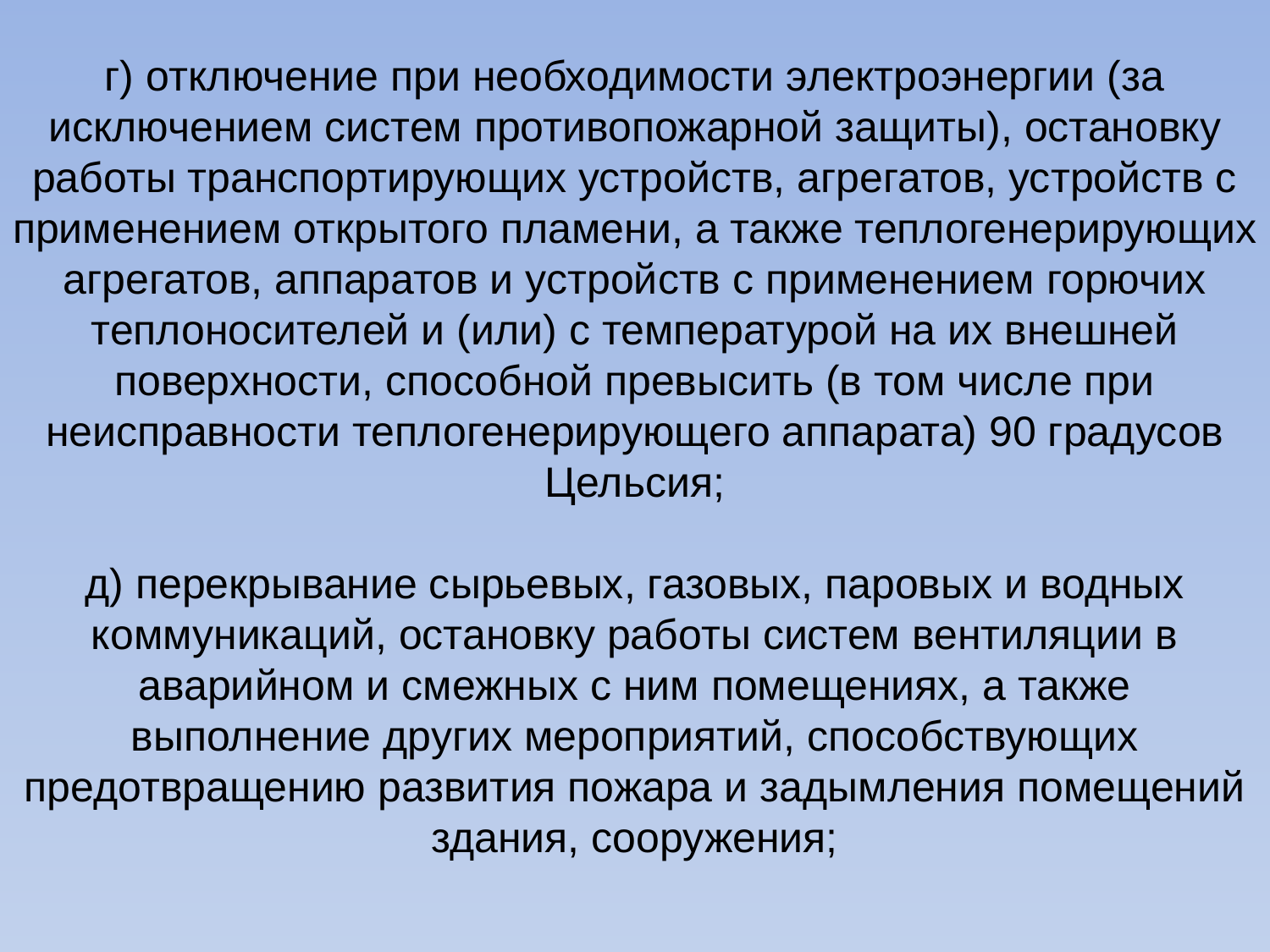

# г) отключение при необходимости электроэнергии (за исключением систем противопожарной защиты), остановку работы транспортирующих устройств, агрегатов, устройств с применением открытого пламени, а также теплогенерирующих агрегатов, аппаратов и устройств с применением горючих теплоносителей и (или) с температурой на их внешней поверхности, способной превысить (в том числе при неисправности теплогенерирующего аппарата) 90 градусов Цельсия; д) перекрывание сырьевых, газовых, паровых и водных коммуникаций, остановку работы систем вентиляции в аварийном и смежных с ним помещениях, а также выполнение других мероприятий, способствующих предотвращению развития пожара и задымления помещений здания, сооружения;